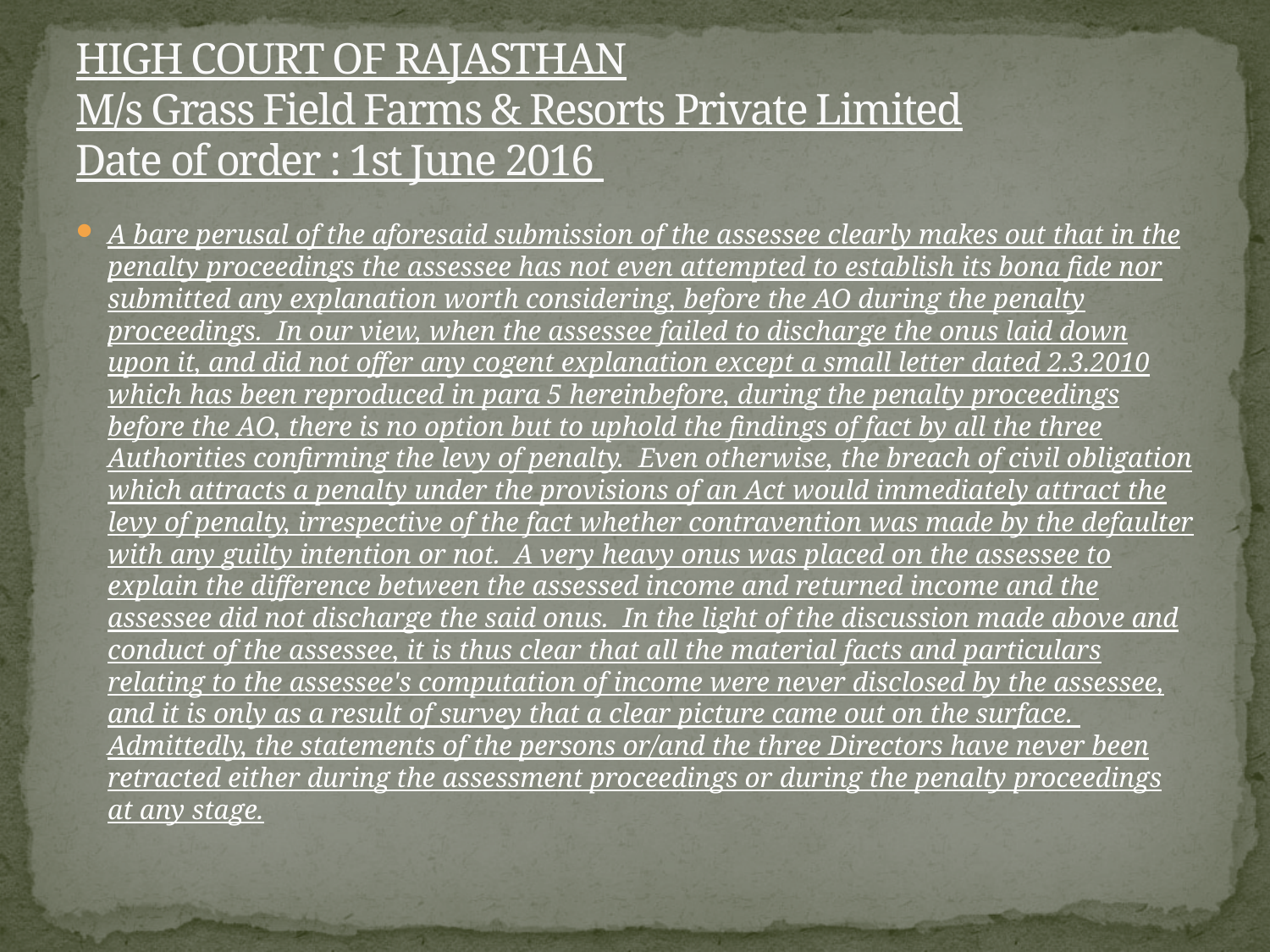

# HIGH COURT OF RAJASTHAN M/s Grass Field Farms & Resorts Private Limited Date of order : 1st June 2016
A bare perusal of the aforesaid submission of the assessee clearly makes out that in the penalty proceedings the assessee has not even attempted to establish its bona fide nor submitted any explanation worth considering, before the AO during the penalty proceedings.  In our view, when the assessee failed to discharge the onus laid down upon it, and did not offer any cogent explanation except a small letter dated 2.3.2010 which has been reproduced in para 5 hereinbefore, during the penalty proceedings before the AO, there is no option but to uphold the findings of fact by all the three Authorities confirming the levy of penalty.  Even otherwise, the breach of civil obligation which attracts a penalty under the provisions of an Act would immediately attract the levy of penalty, irrespective of the fact whether contravention was made by the defaulter with any guilty intention or not.  A very heavy onus was placed on the assessee to explain the difference between the assessed income and returned income and the assessee did not discharge the said onus.  In the light of the discussion made above and conduct of the assessee, it is thus clear that all the material facts and particulars relating to the assessee's computation of income were never disclosed by the assessee, and it is only as a result of survey that a clear picture came out on the surface.  Admittedly, the statements of the persons or/and the three Directors have never been retracted either during the assessment proceedings or during the penalty proceedings at any stage.